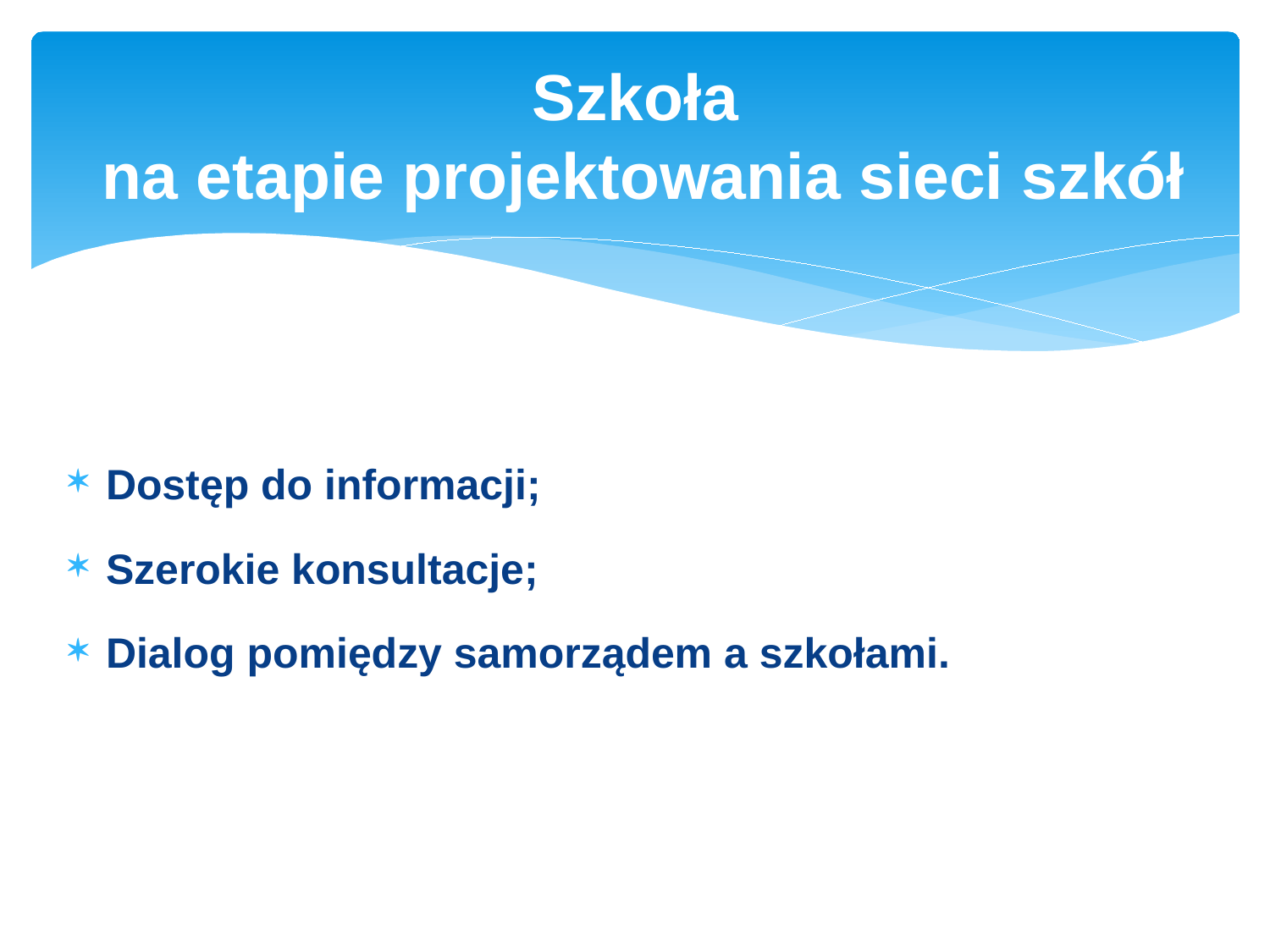

# Szkoła na etapie projektowania sieci szkół

Dostęp do informacji;
Szerokie konsultacje;
Dialog pomiędzy samorządem a szkołami.